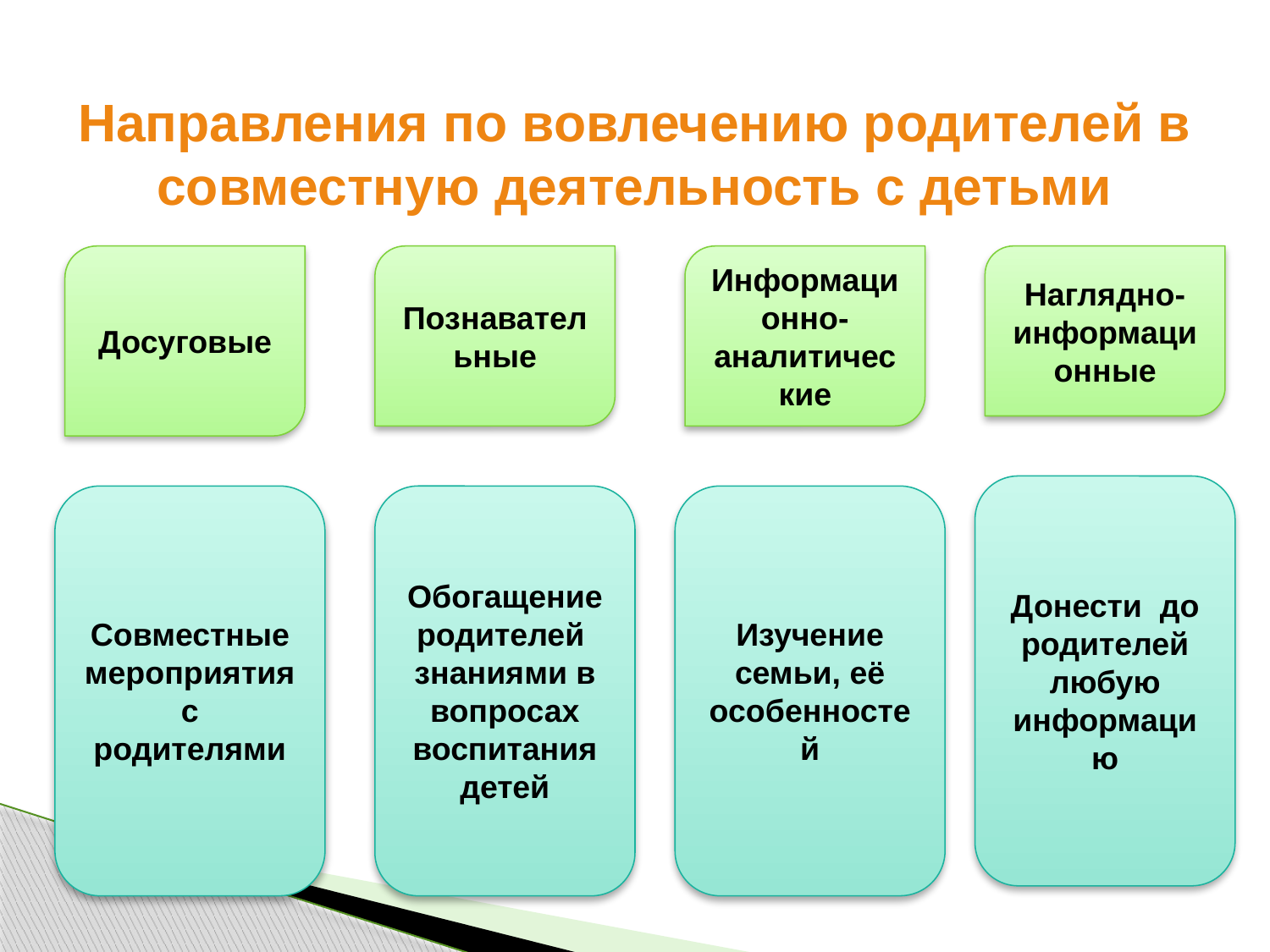

# Направления по вовлечению родителей в совместную деятельность с детьми
Досуговые
Познавательные
Информационно-аналитические
Наглядно-информационные
Донести  до родителей любую информацию
Совместные мероприятия с родителями
Обогащение родителей  знаниями в вопросах воспитания детей
Изучение семьи, её особенностей